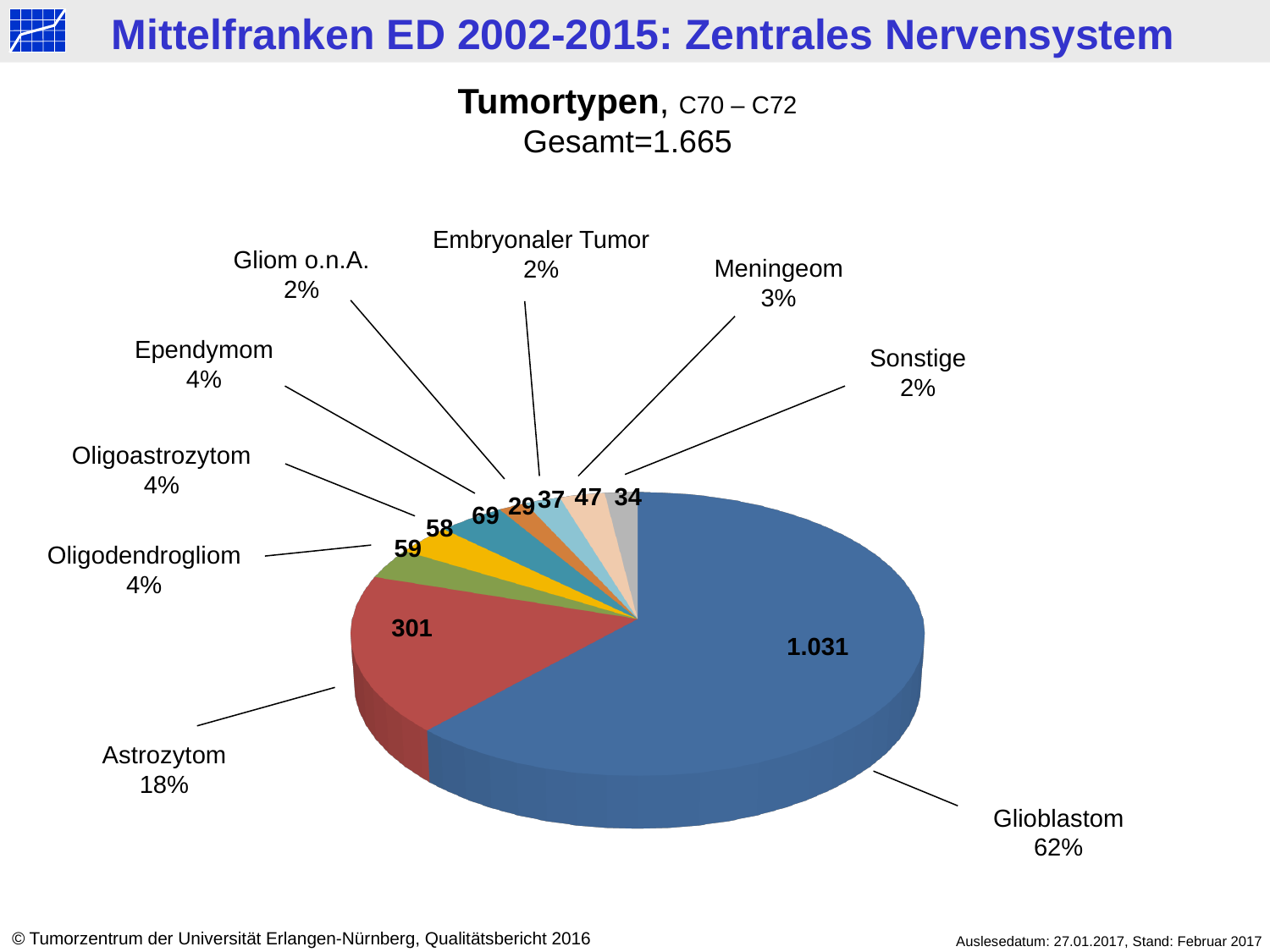

Tumortypen, C70 – C72
Gesamt=1.665
Embryonaler Tumor
2%
Gliom o.n.A.
2%
Meningeom
3%
Ependymom
4%
Sonstige
2%

[unsupported chart]

Oligoastrozytom
4%
47
34
37
29
69
58
59
Oligodendrogliom
4%
301
1.031
Astrozytom
18%
Glioblastom
62%